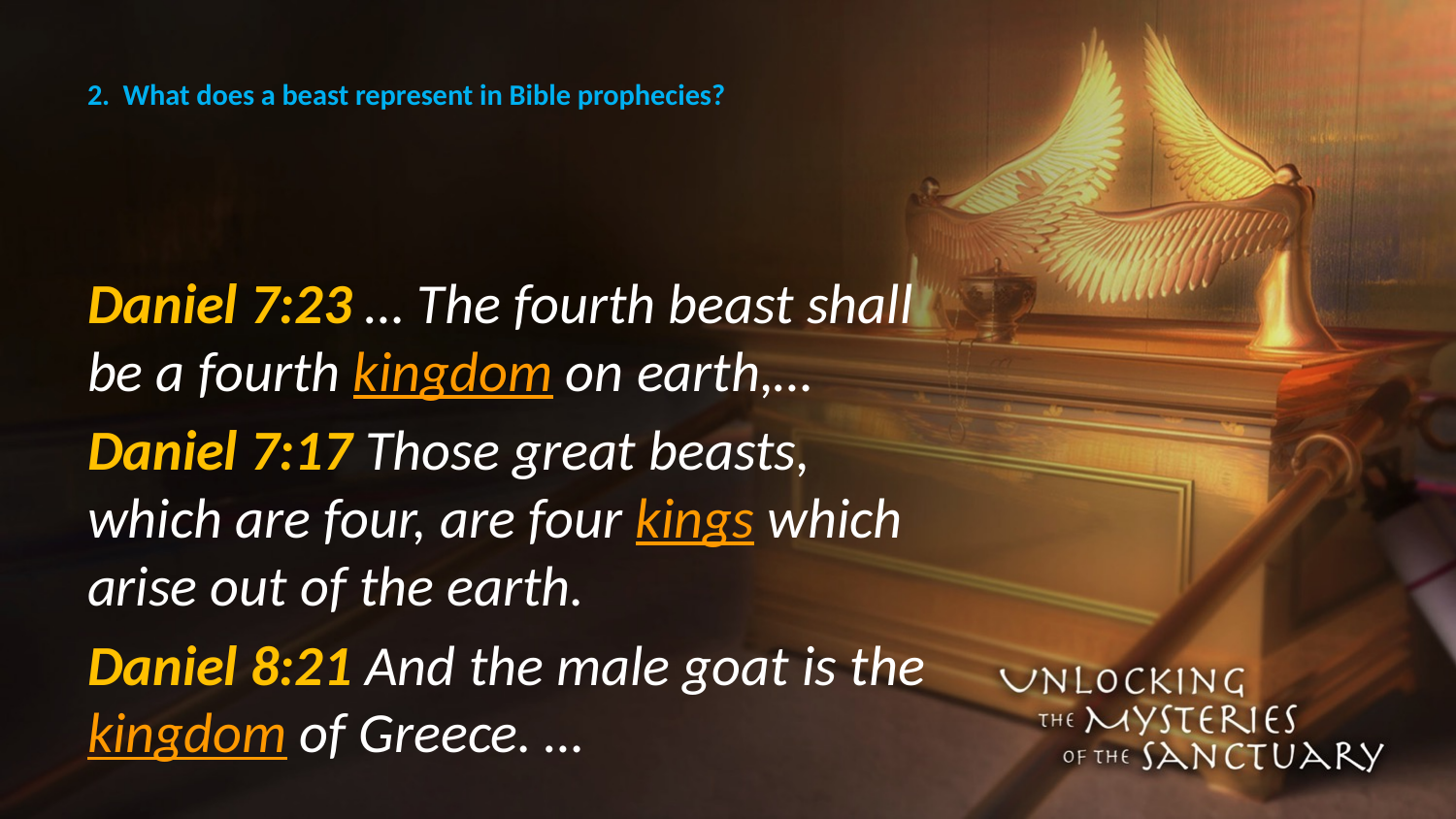

# 2.  What does a beast represent in Bible prophecies?

Daniel 7:23 … The fourth beast shall be a fourth kingdom on earth,…
Daniel 7:17 Those great beasts, which are four, are four kings which arise out of the earth.
Daniel 8:21 And the male goat is the kingdom of Greece. …